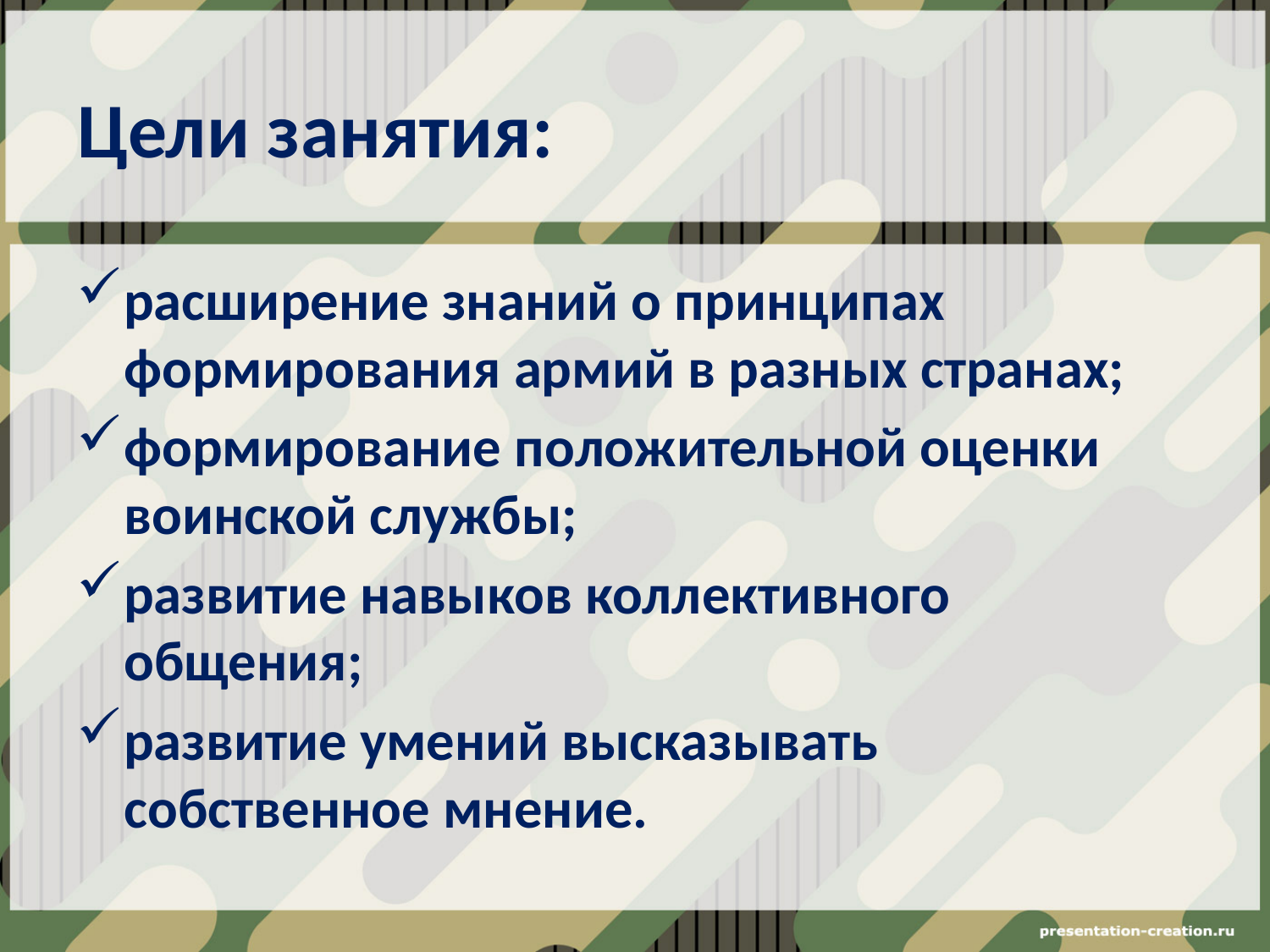

#
Цели занятия:
расширение знаний о принципах формирования армий в разных странах;
формирование положительной оценки воинской службы;
развитие навыков коллективного общения;
развитие умений высказывать собственное мнение.